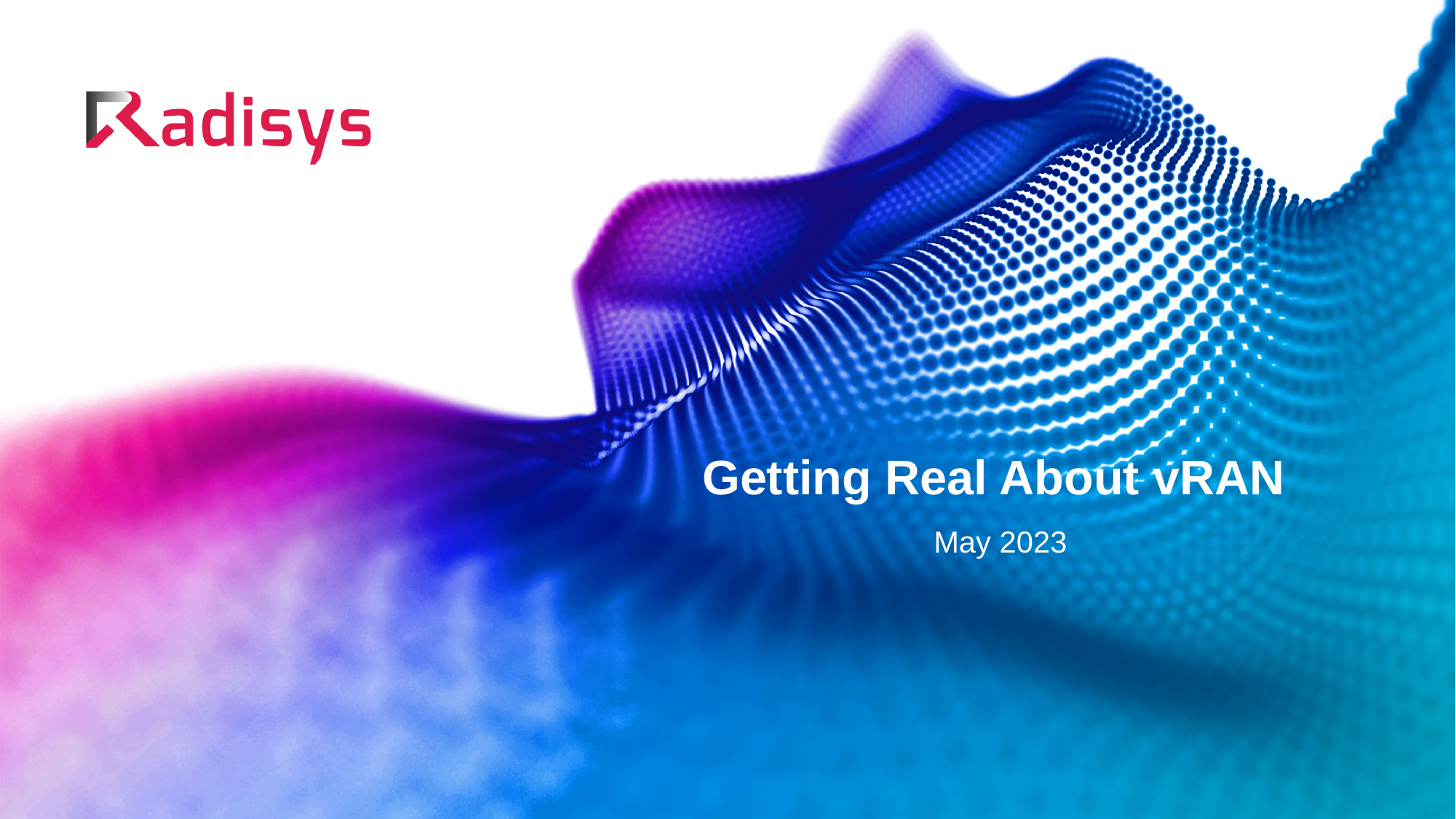

# Getting Real About vRAN May 2023
Radisys Corporation -  CONFIDENTIAL